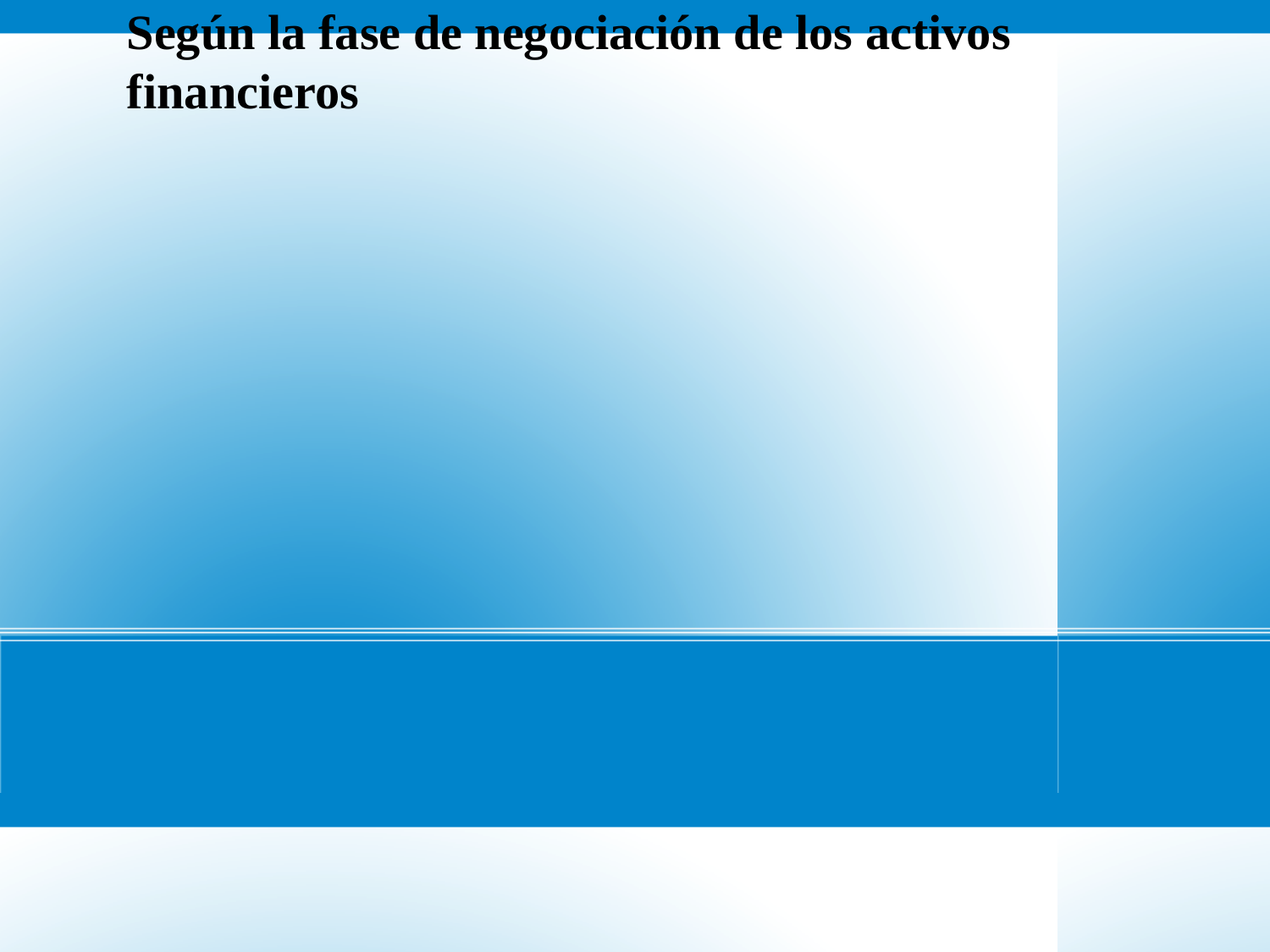

Según la fase de negociación de los activos financieros